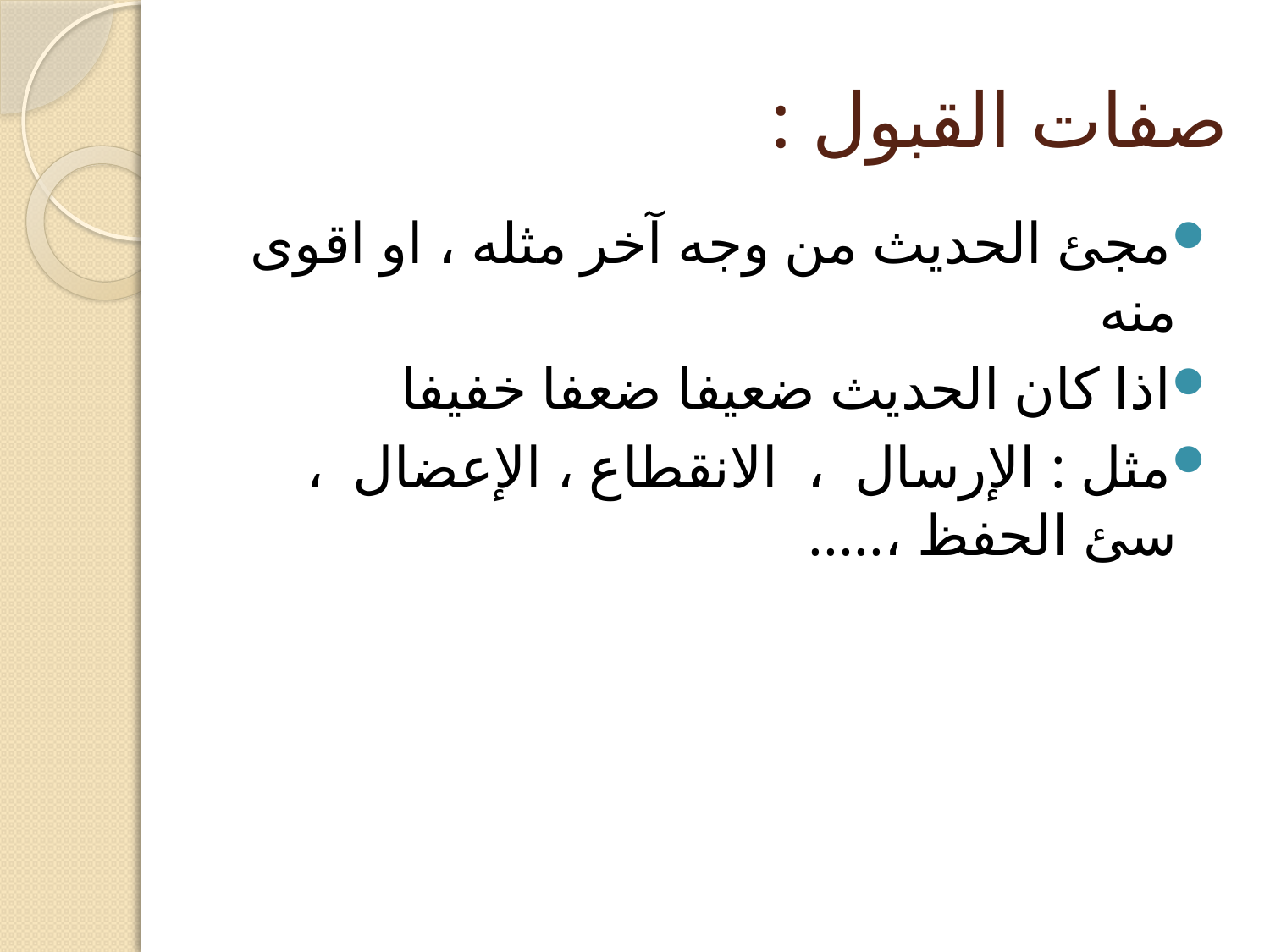

# صفات القبول :
مجئ الحديث من وجه آخر مثله ، او اقوى منه
اذا كان الحديث ضعيفا ضعفا خفيفا
مثل : الإرسال  ،  الانقطاع ، الإعضال  ،  سئ الحفظ ،.....